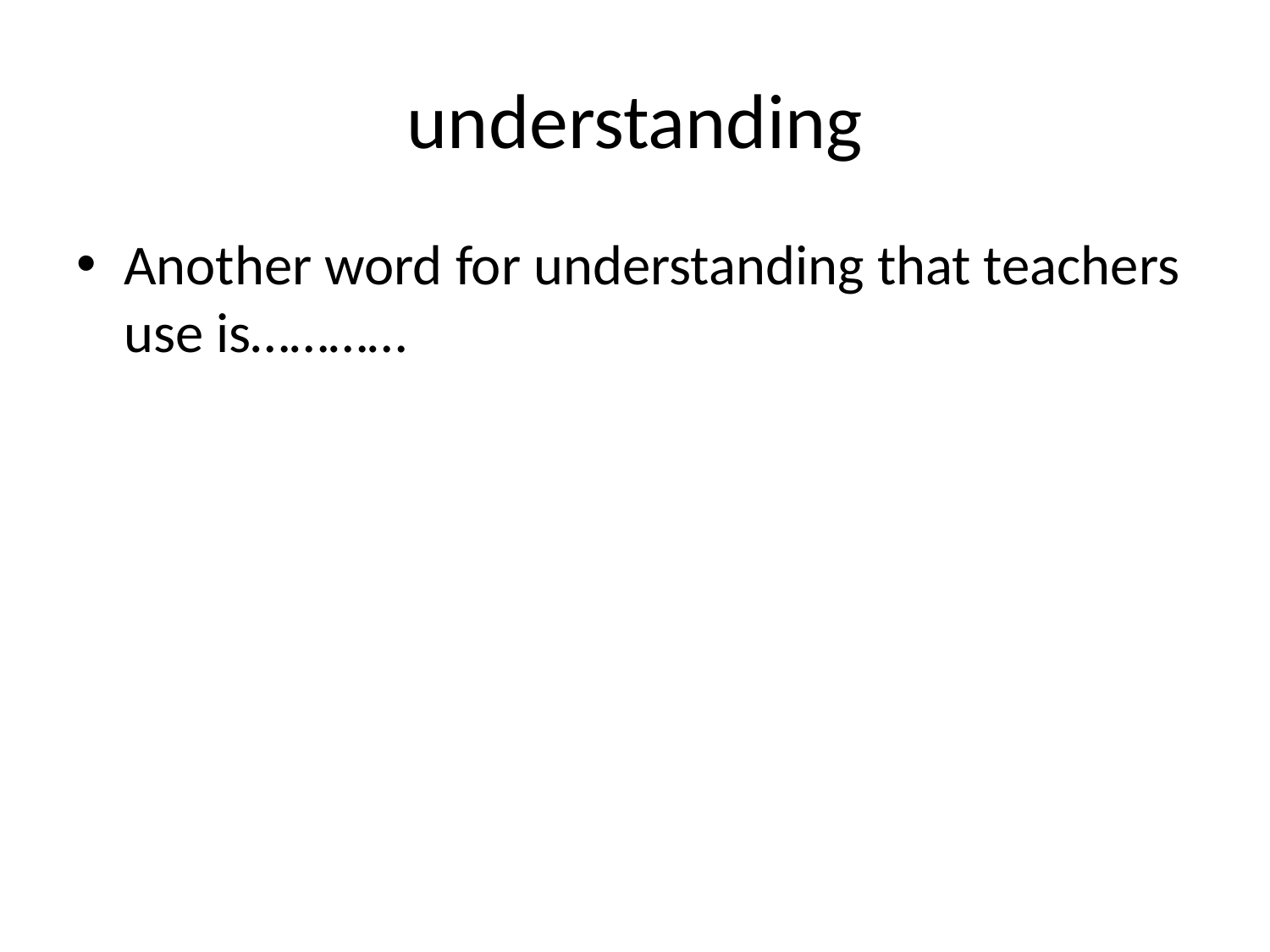

# understanding
Another word for understanding that teachers use is…………